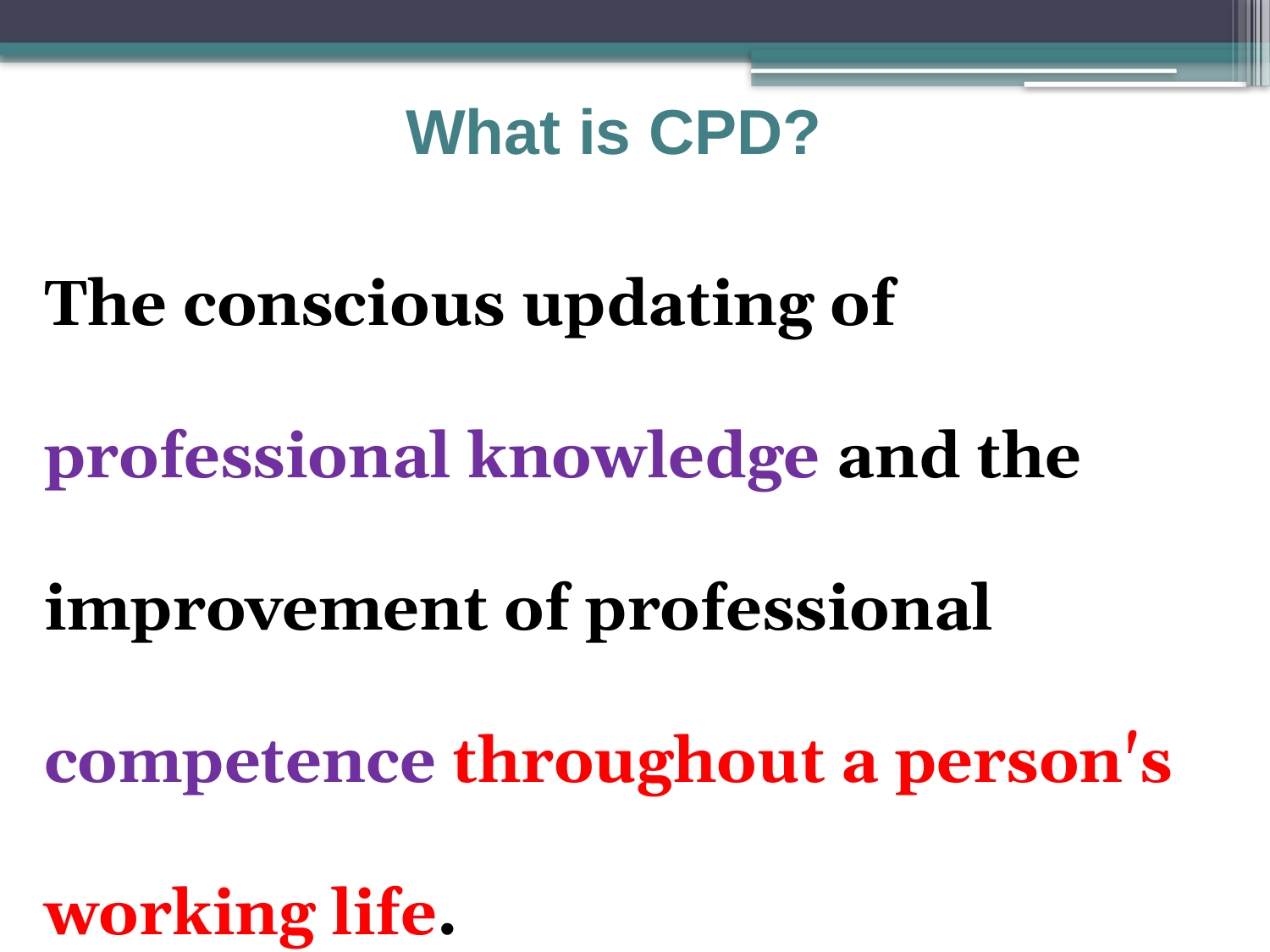

What is CPD?
The conscious updating of professional knowledge and the improvement of professional competence throughout a person's working life.